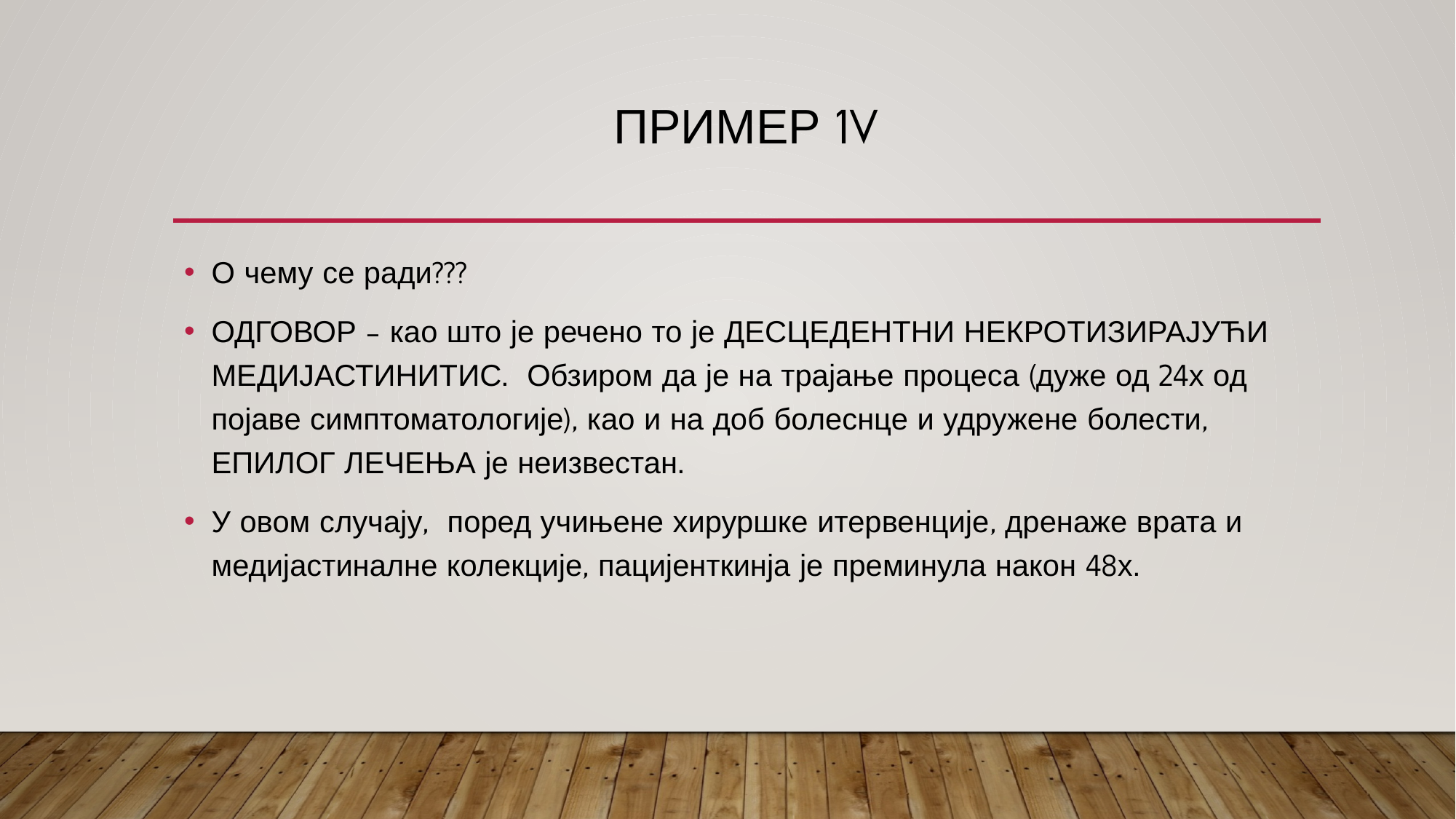

# ПРИМЕР 1V
О чему се ради???
ОДГОВОР – као што је речено то је ДЕСЦЕДЕНТНИ НЕКРОТИЗИРАЈУЋИ МЕДИЈАСТИНИТИС.  Обзиром да је на трајање процеса (дуже од 24х од појаве симптоматологије), као и на доб болеснце и удружене болести, ЕПИЛОГ ЛЕЧЕЊА је неизвестан.
У овом случају,  поред учињене хируршке итервенције, дренаже врата и медијастиналне колекције, пацијенткинја је преминула након 48х.